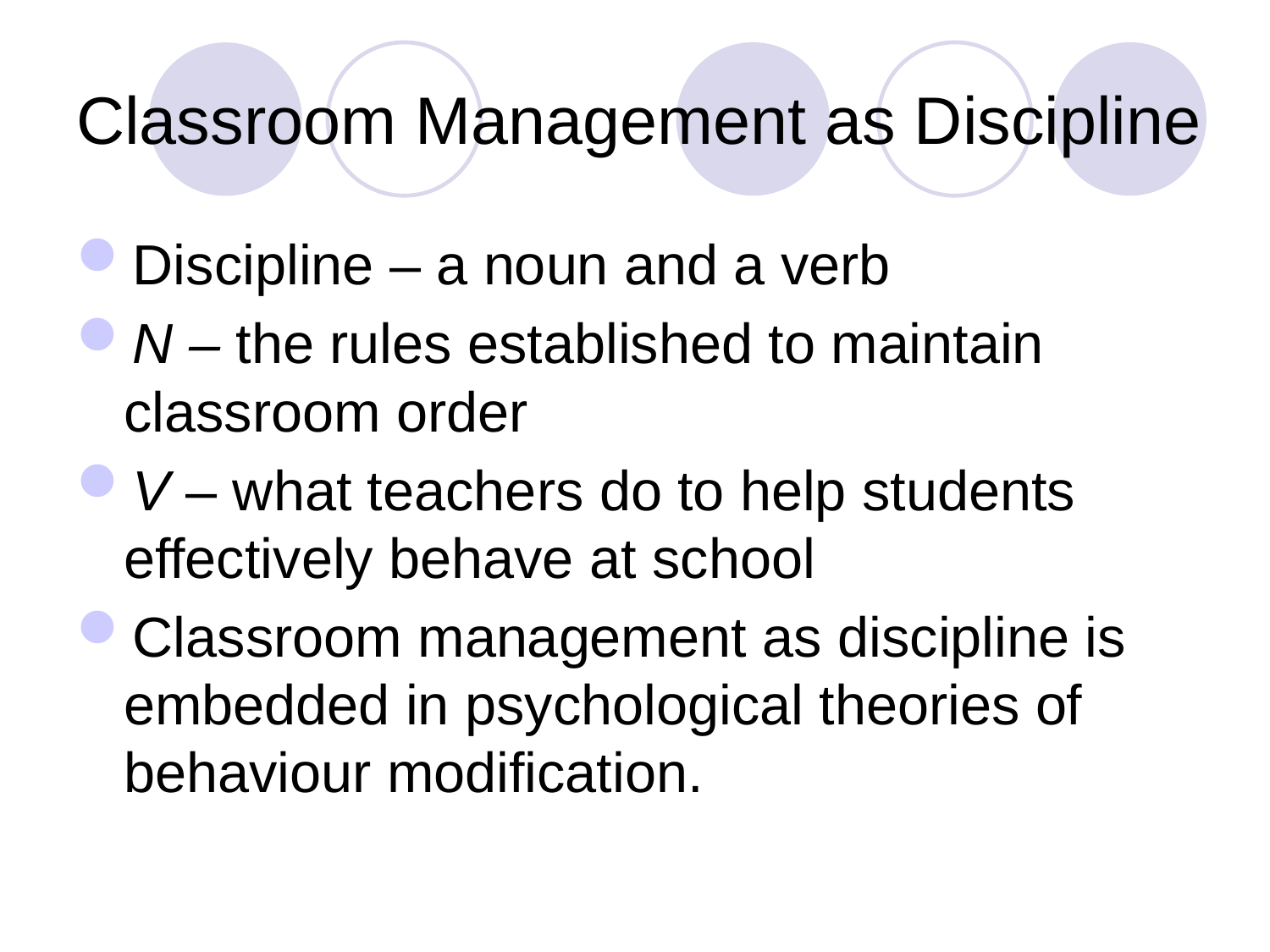

# Classroom Management as Discipline
Discipline – a noun and a verb
N – the rules established to maintain classroom order
V – what teachers do to help students effectively behave at school
Classroom management as discipline is embedded in psychological theories of behaviour modification.